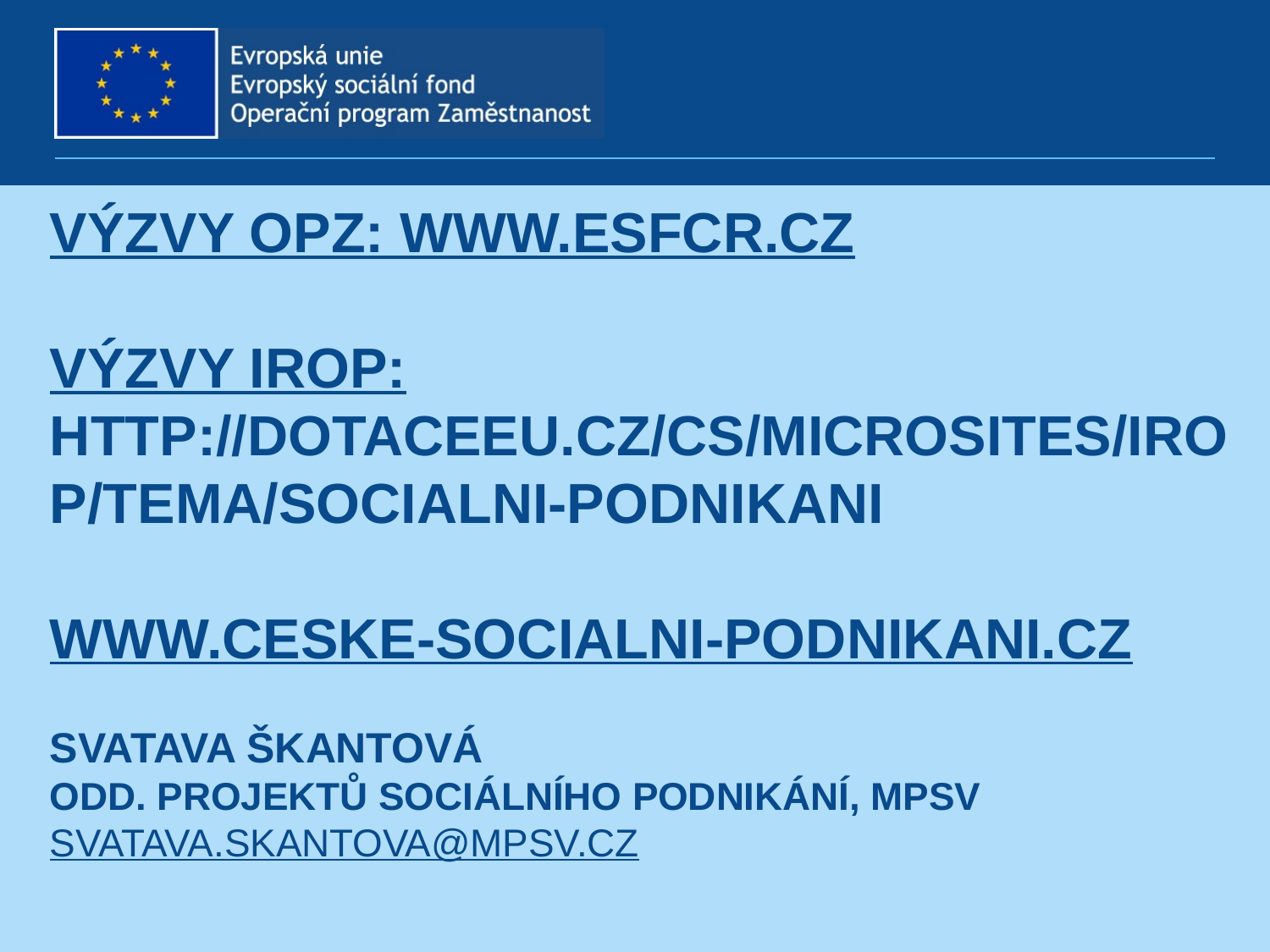

# Výzvy OPZ: www.esfcr.cz Výzvy IROP: http://dotaceeu.cz/cs/Microsites/IROP/Tema/Socialni-podnikani www.ceske-socialni-podnikani.cz Svatava Škantová odd. projektů sociálního podnikání, mpsv svatava.skantova@mpsv.cz